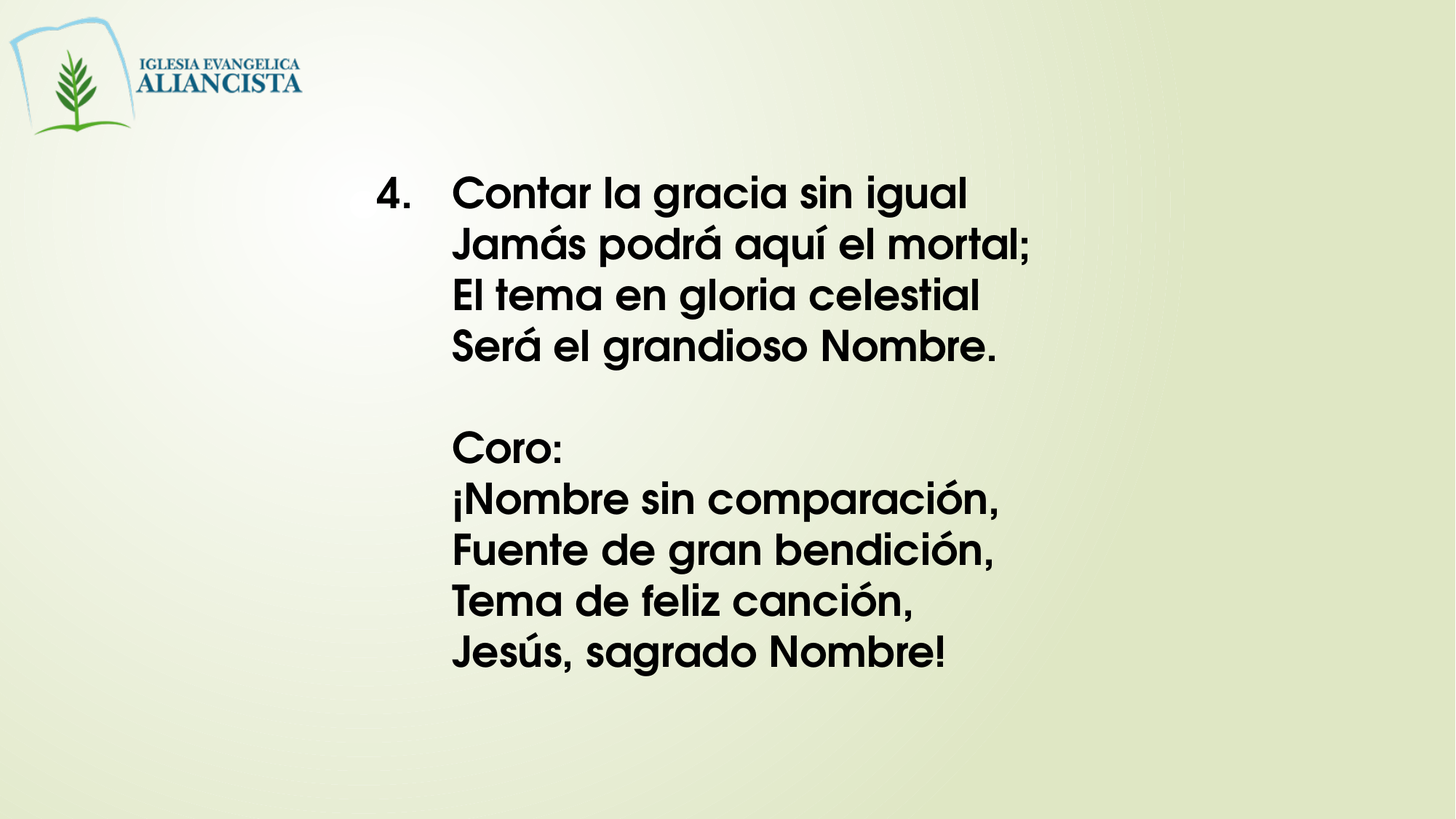

4. 	Contar la gracia sin igual
	Jamás podrá aquí el mortal;
	El tema en gloria celestial
	Será el grandioso Nombre.

	Coro:
	¡Nombre sin comparación,
	Fuente de gran bendición,
	Tema de feliz canción,
	Jesús, sagrado Nombre!